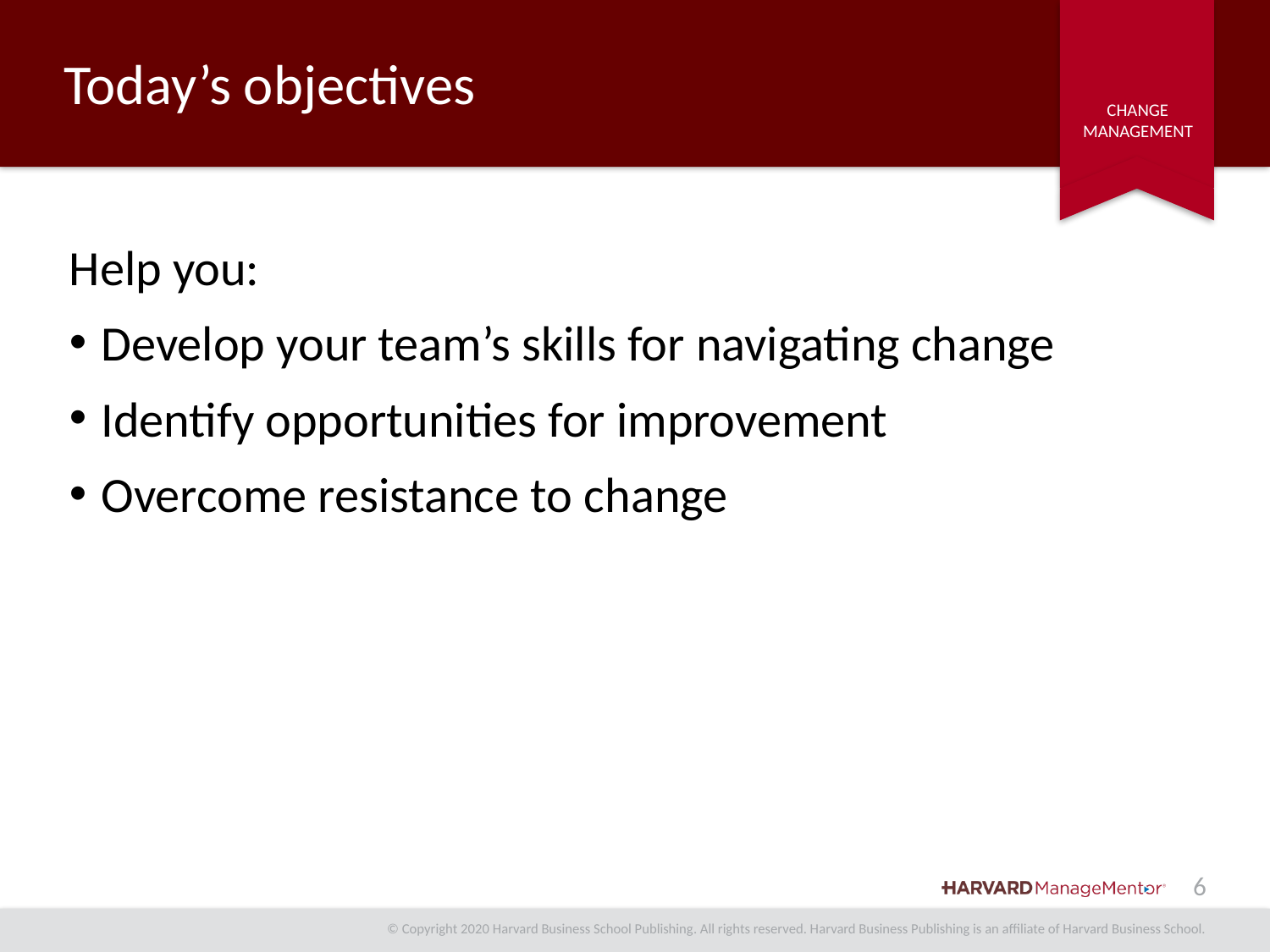

# Today’s objectives
Help you:
Develop your team’s skills for navigating change
Identify opportunities for improvement
Overcome resistance to change